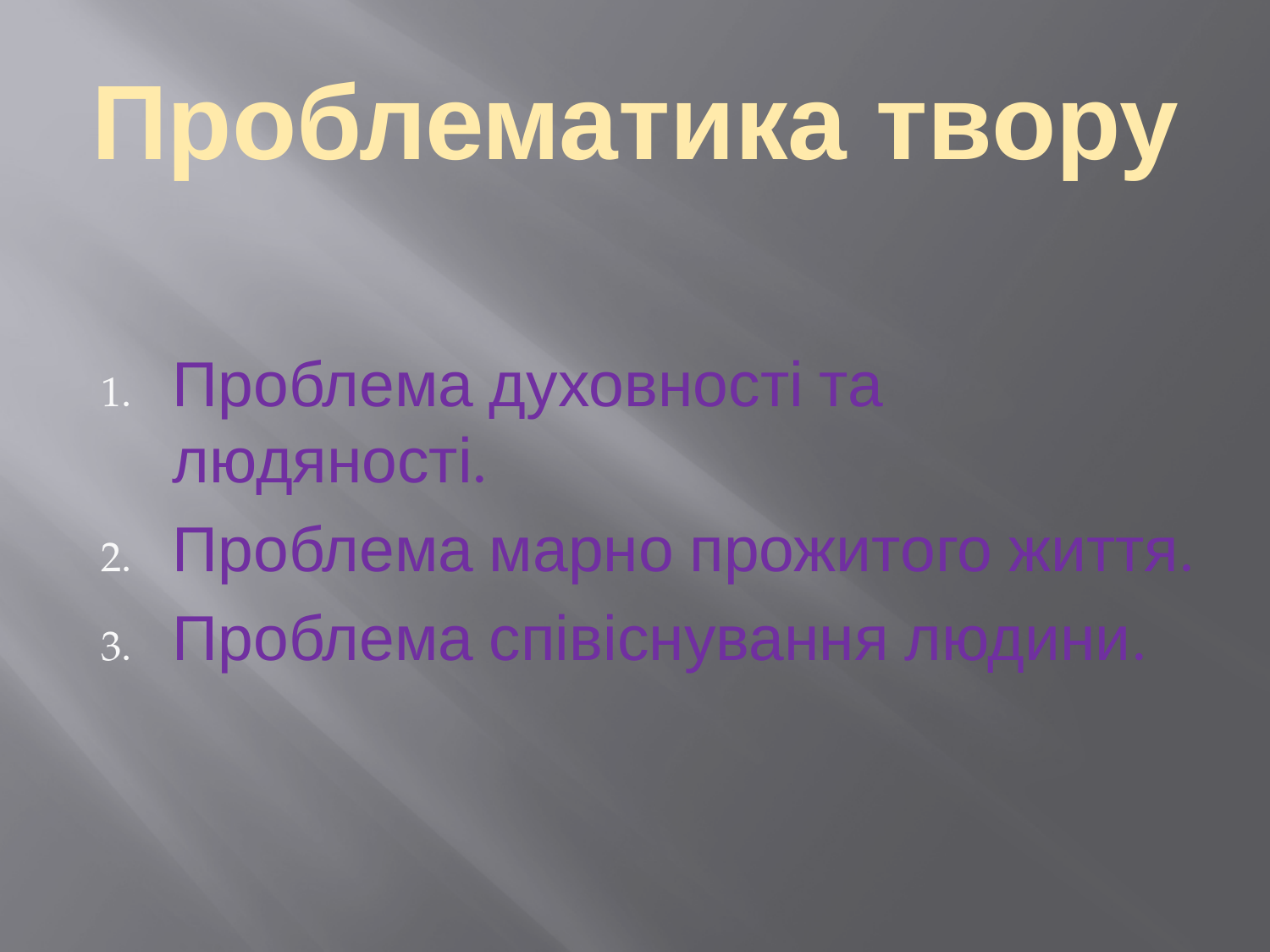

# Проблематика твору
Проблема духовності та людяності.
Проблема марно прожитого життя.
Проблема співіснування людини.